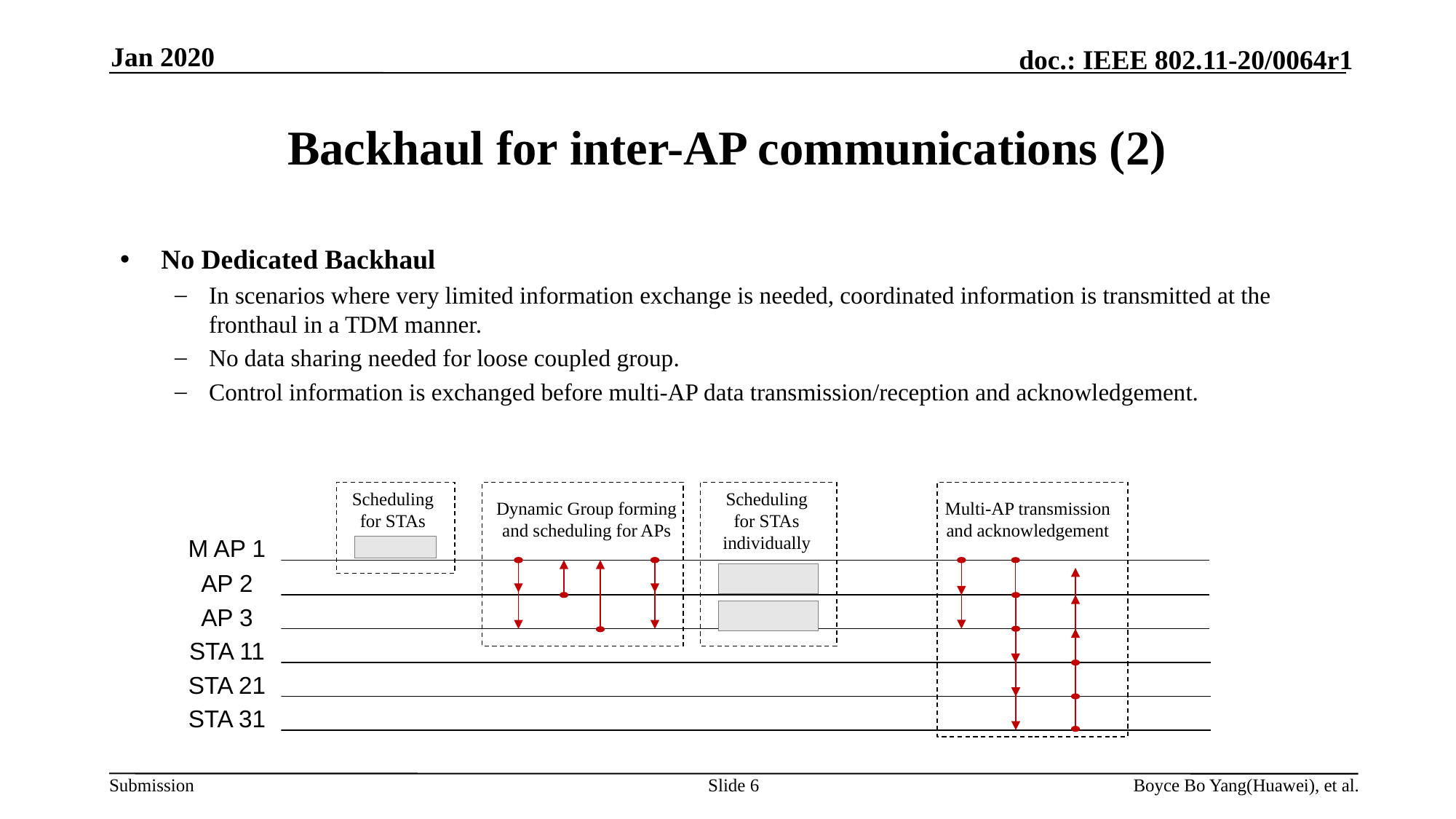

Jan 2020
# Backhaul for inter-AP communications (2)
No Dedicated Backhaul
In scenarios where very limited information exchange is needed, coordinated information is transmitted at the fronthaul in a TDM manner.
No data sharing needed for loose coupled group.
Control information is exchanged before multi-AP data transmission/reception and acknowledgement.
Scheduling for STAs

Scheduling for STAs individually

Dynamic Group forming and scheduling for APs
Multi-AP transmission and acknowledgement
M AP 1

AP 2

AP 3

STA 11
STA 21
STA 31
Slide 6
Boyce Bo Yang(Huawei), et al.